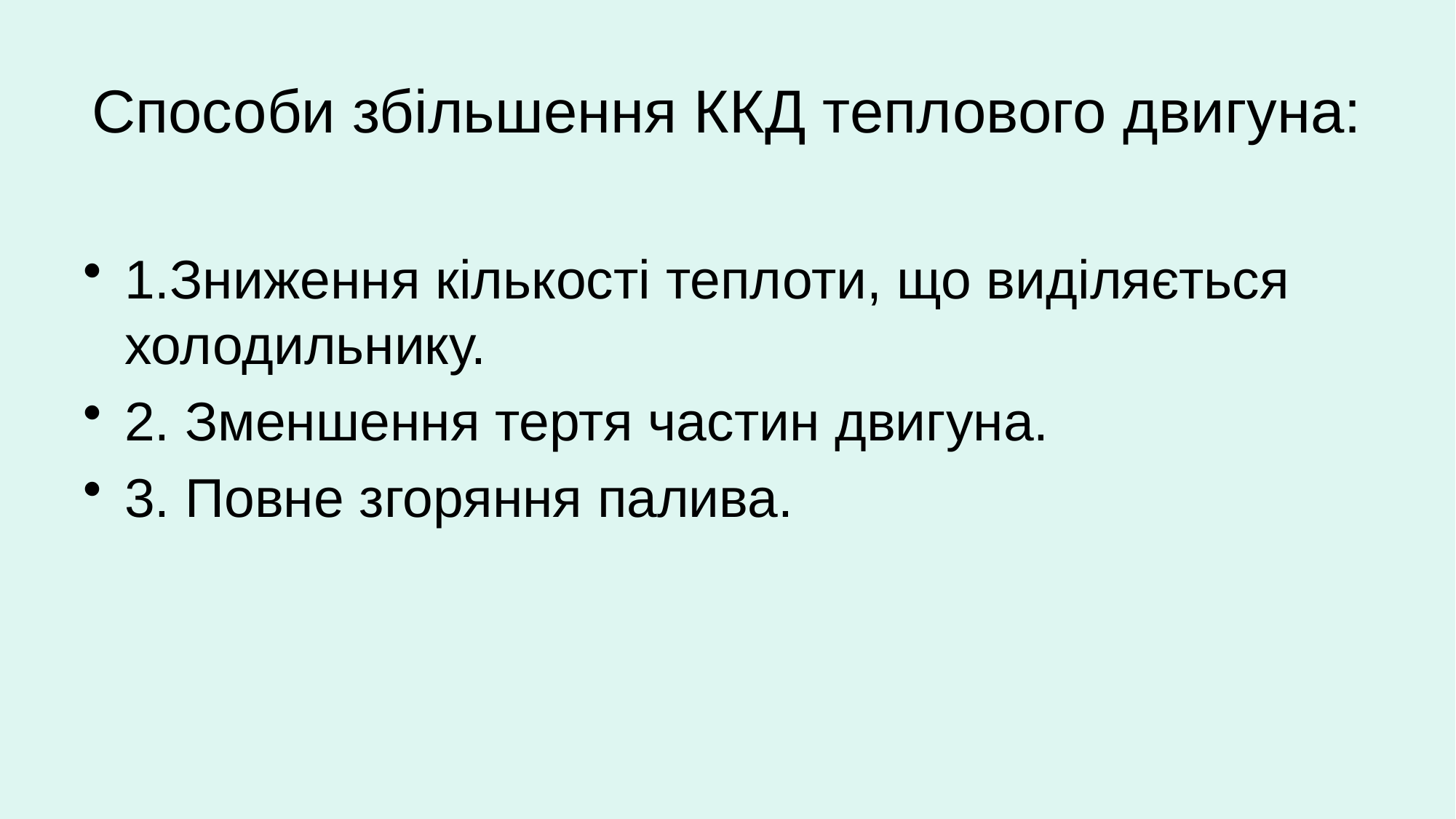

# Способи збільшення ККД теплового двигуна:
1.Зниження кількості теплоти, що виділяється холодильнику.
2. Зменшення тертя частин двигуна.
3. Повне згоряння палива.